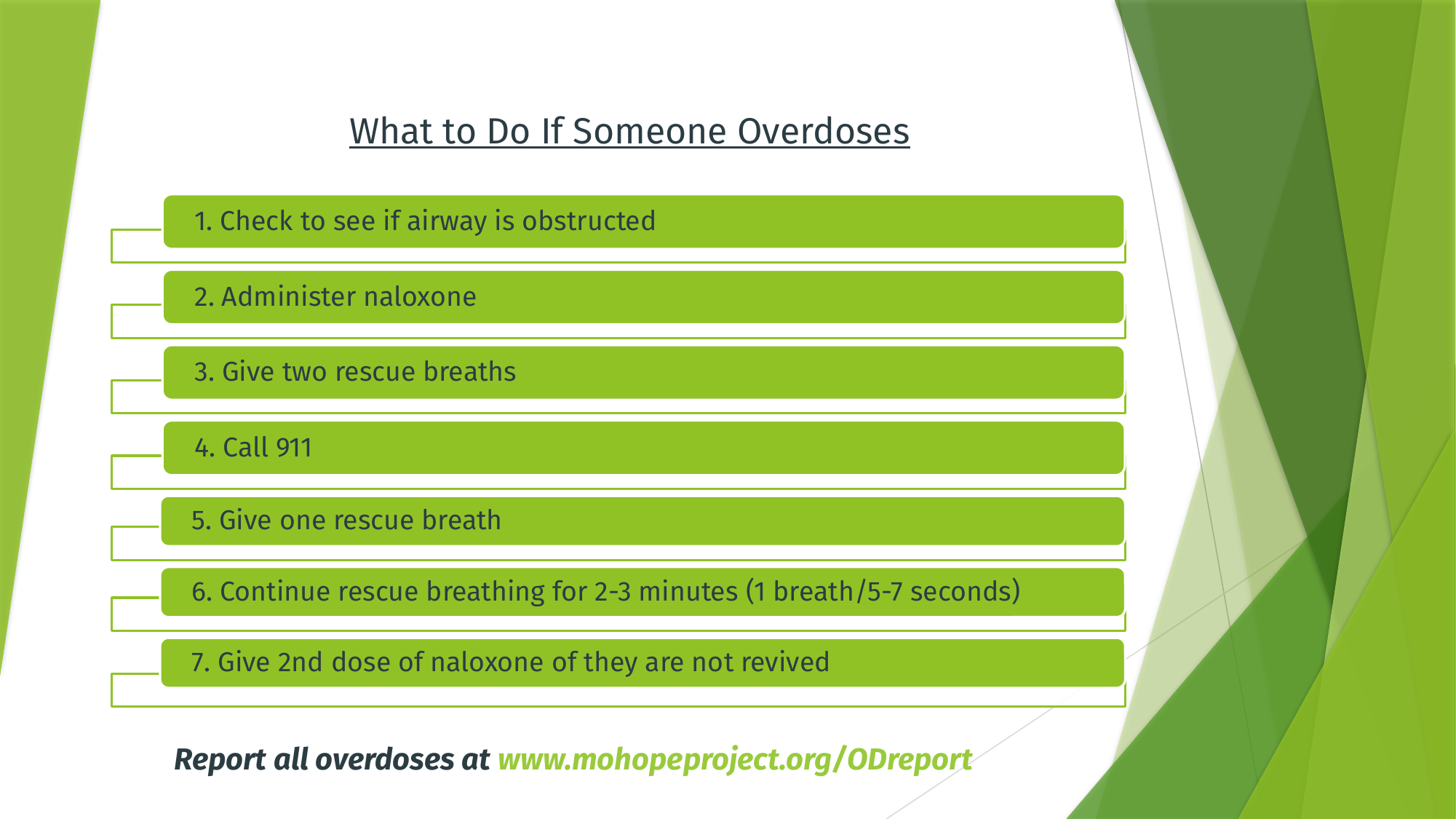

# What to Do If Someone Overdoses
1. Check to see if airway is obstructed
2. Administer naloxone
3. Give two rescue breaths
4. Call 911
5. Give one rescue breath
6. Continue rescue breathing for 2-3 minutes (1 breath/5-7 seconds)
7. Give 2nd dose of naloxone of they are not revived
Report all overdoses at www.mohopeproject.org/ODreport